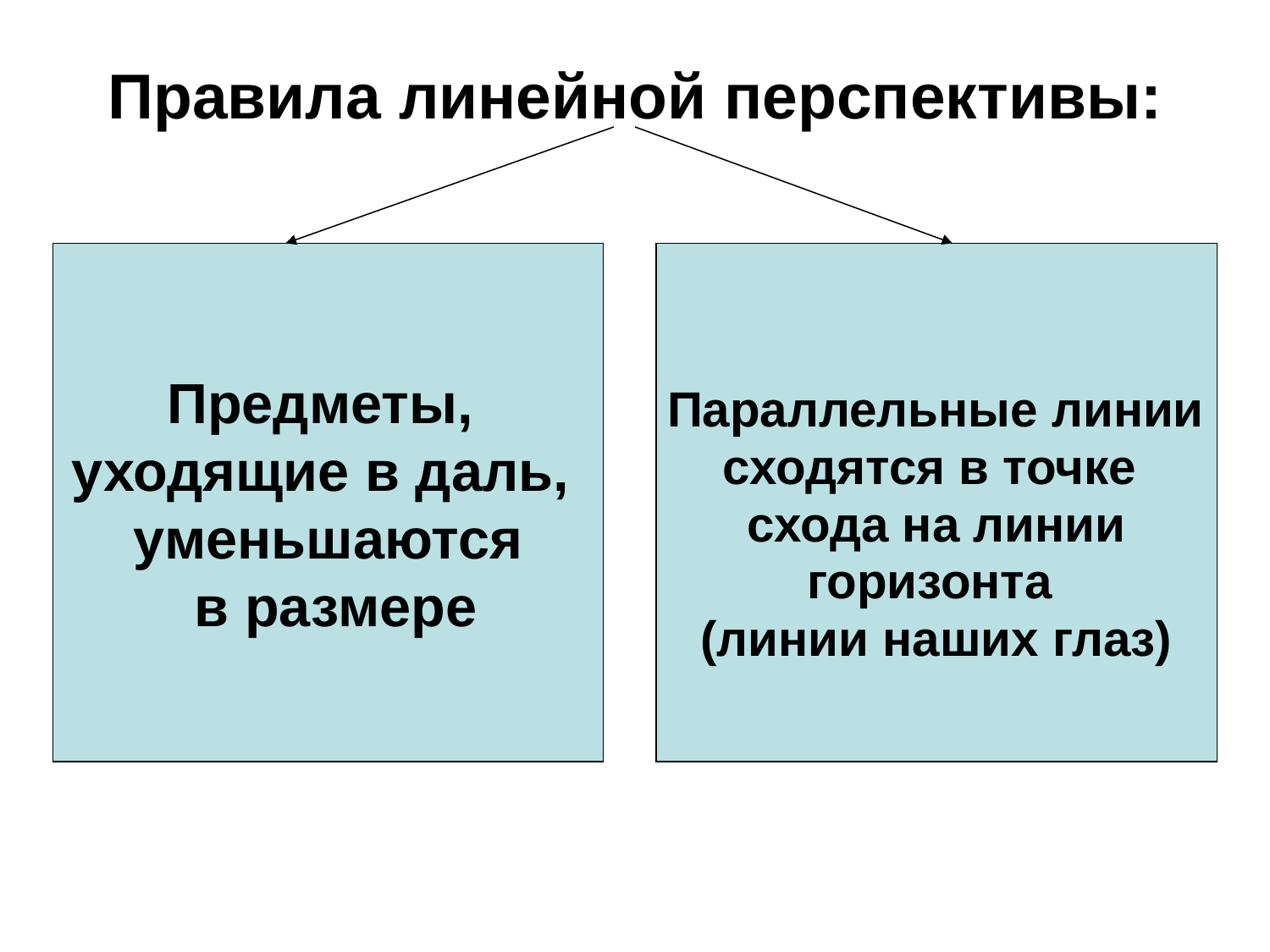

# Правила линейной перспективы:

Предметы,
уходящие в даль,
уменьшаются
 в размере

 Параллельные линии
сходятся в точке
схода на линии
горизонта
(линии наших глаз)